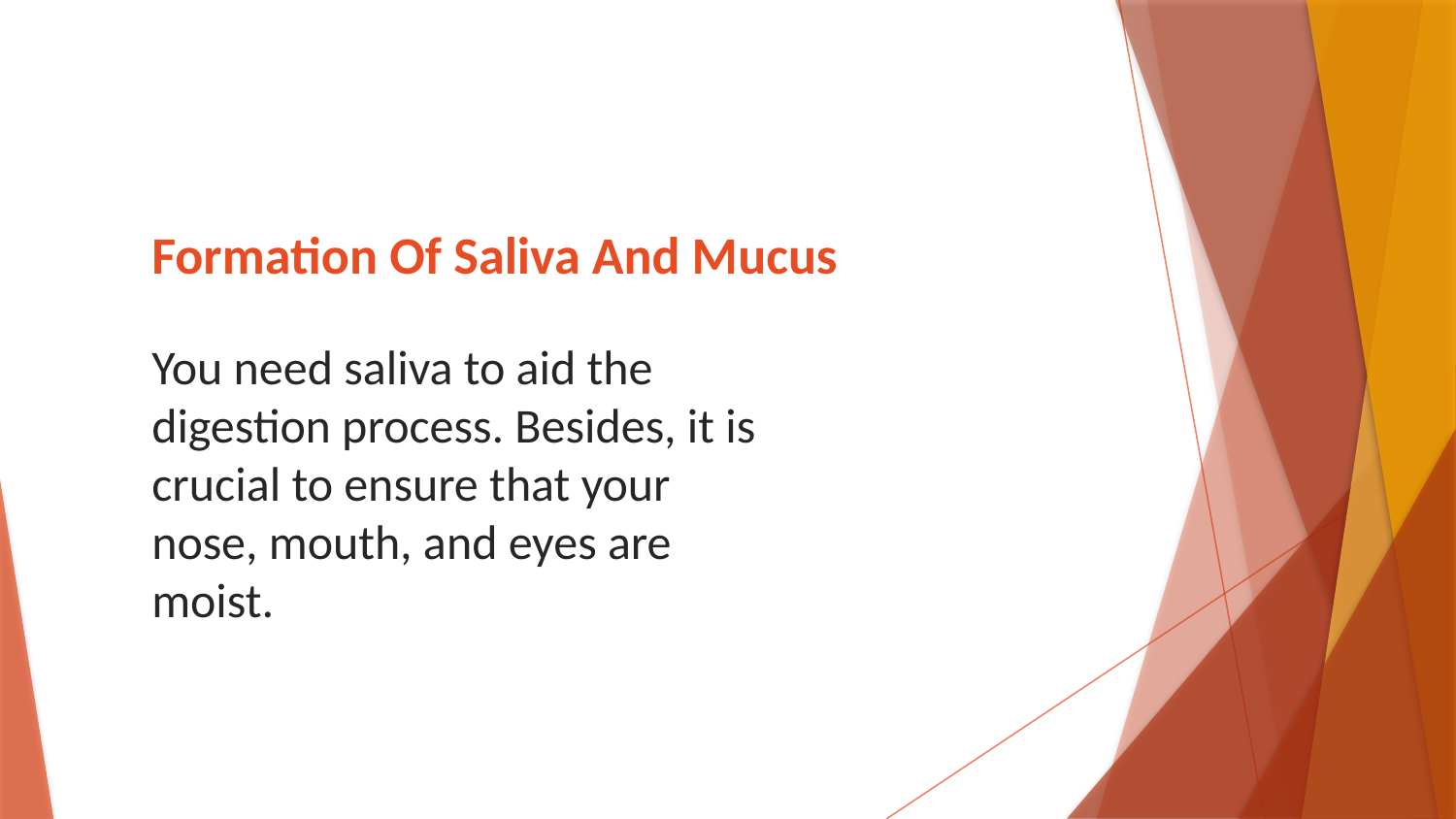

# Formation Of Saliva And Mucus
You need saliva to aid the digestion process. Besides, it is crucial to ensure that your nose, mouth, and eyes are moist.